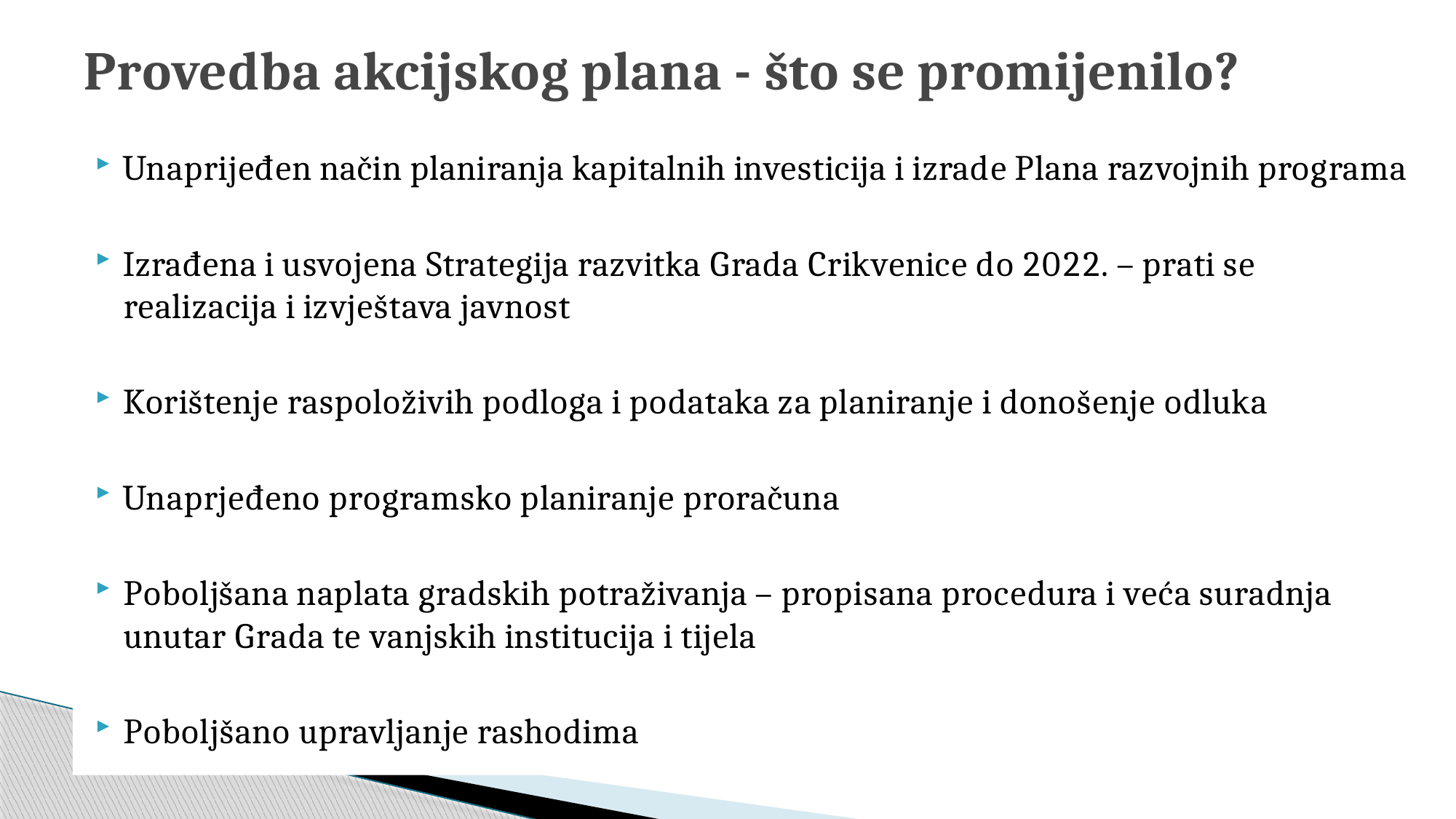

# Provedba akcijskog plana - što se promijenilo?
Unaprijeđen način planiranja kapitalnih investicija i izrade Plana razvojnih programa

Izrađena i usvojena Strategija razvitka Grada Crikvenice do 2022. – prati se realizacija i izvještava javnost

Korištenje raspoloživih podloga i podataka za planiranje i donošenje odluka

Unaprjeđeno programsko planiranje proračuna

Poboljšana naplata gradskih potraživanja – propisana procedura i veća suradnja unutar Grada te vanjskih institucija i tijela

Poboljšano upravljanje rashodima